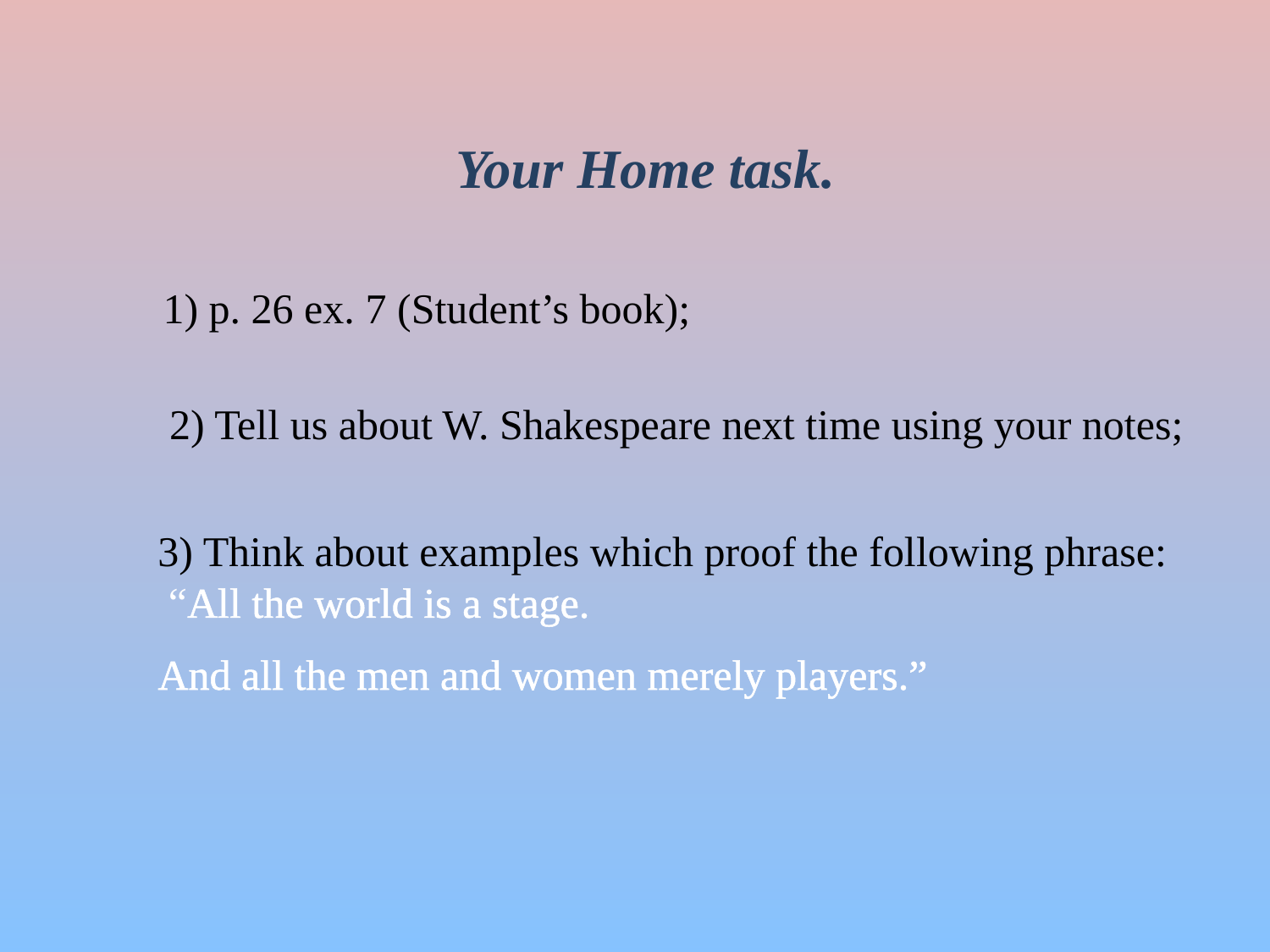

Your Home task.
1) p. 26 ex. 7 (Student’s book);
2) Tell us about W. Shakespeare next time using your notes;
3) Think about examples which proof the following phrase:
 “All the world is a stage.

And all the men and women merely players.”